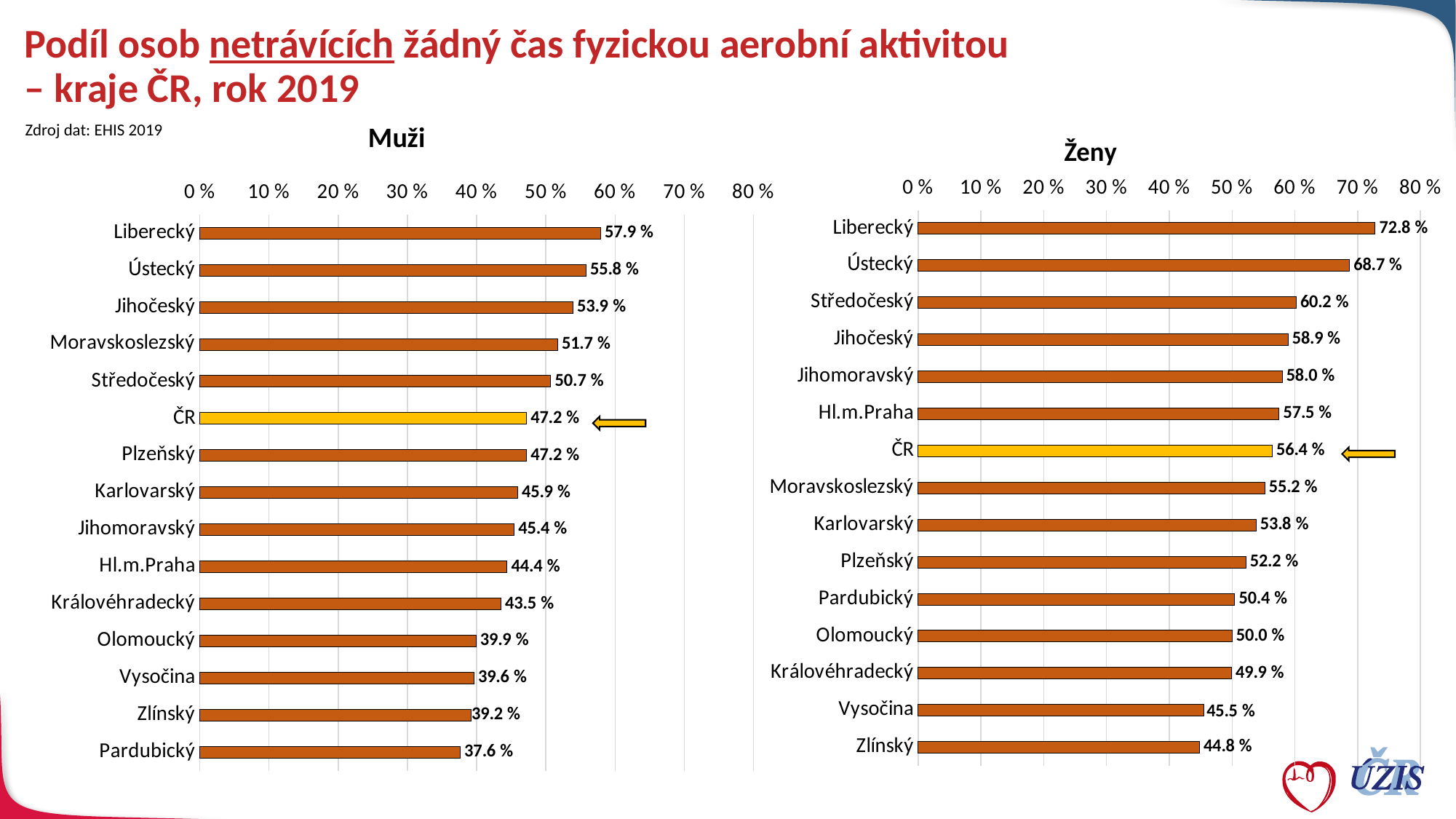

# Podíl osob netrávících žádný čas fyzickou aerobní aktivitou – kraje ČR, rok 2019

### Chart: Muži

| Category | celkem |
|---|---|
| Pardubický | 0.376 |
| Zlínský | 0.392 |
| Vysočina | 0.396 |
| Olomoucký | 0.399 |
| Královéhradecký | 0.435 |
| Hl.m.Praha | 0.444 |
| Jihomoravský | 0.454 |
| Karlovarský | 0.459 |
| Plzeňský | 0.472 |
| ČR | 0.472 |
| Středočeský | 0.507 |
| Moravskoslezský | 0.517 |
| Jihočeský | 0.539 |
| Ústecký | 0.558 |
| Liberecký | 0.579 |

### Chart: Ženy

| Category | celkem |
|---|---|
| Zlínský | 0.448 |
| Vysočina | 0.455 |
| Královéhradecký | 0.499 |
| Olomoucký | 0.5 |
| Pardubický | 0.504 |
| Plzeňský | 0.522 |
| Karlovarský | 0.538 |
| Moravskoslezský | 0.552 |
| ČR | 0.564 |
| Hl.m.Praha | 0.575 |
| Jihomoravský | 0.58 |
| Jihočeský | 0.589 |
| Středočeský | 0.602 |
| Ústecký | 0.687 |
| Liberecký | 0.728 |
Zdroj dat: EHIS 2019